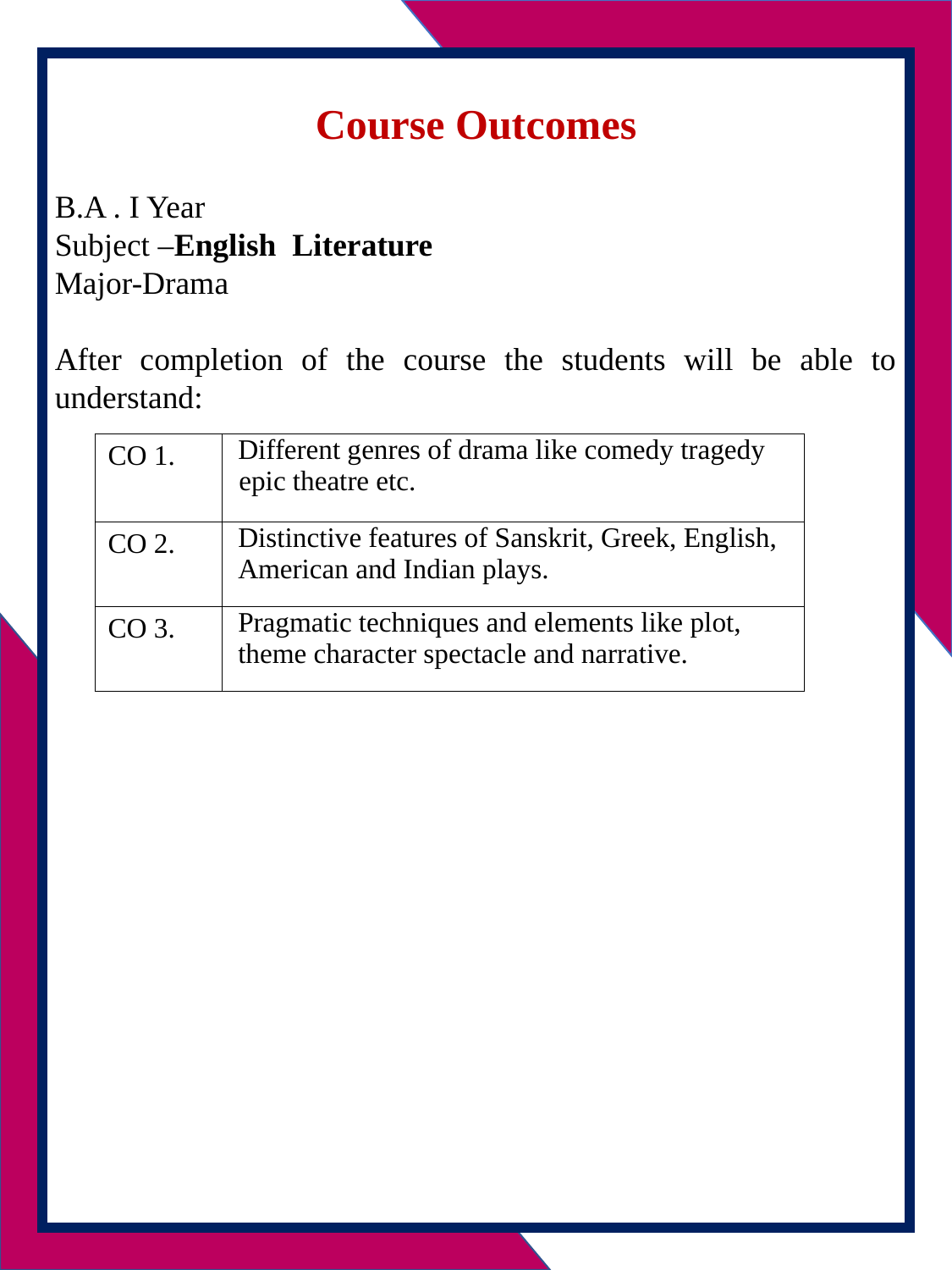

Course Outcomes

B.A . I Year
Subject –English  Literature
Major-Drama

After completion of the course the students will be able to understand:

| CO 1. | Different genres of drama like comedy tragedy epic theatre etc. |
| --- | --- |
| CO 2. | Distinctive features of Sanskrit, Greek, English, American and Indian plays. |
| CO 3. | Pragmatic techniques and elements like plot, theme character spectacle and narrative. |